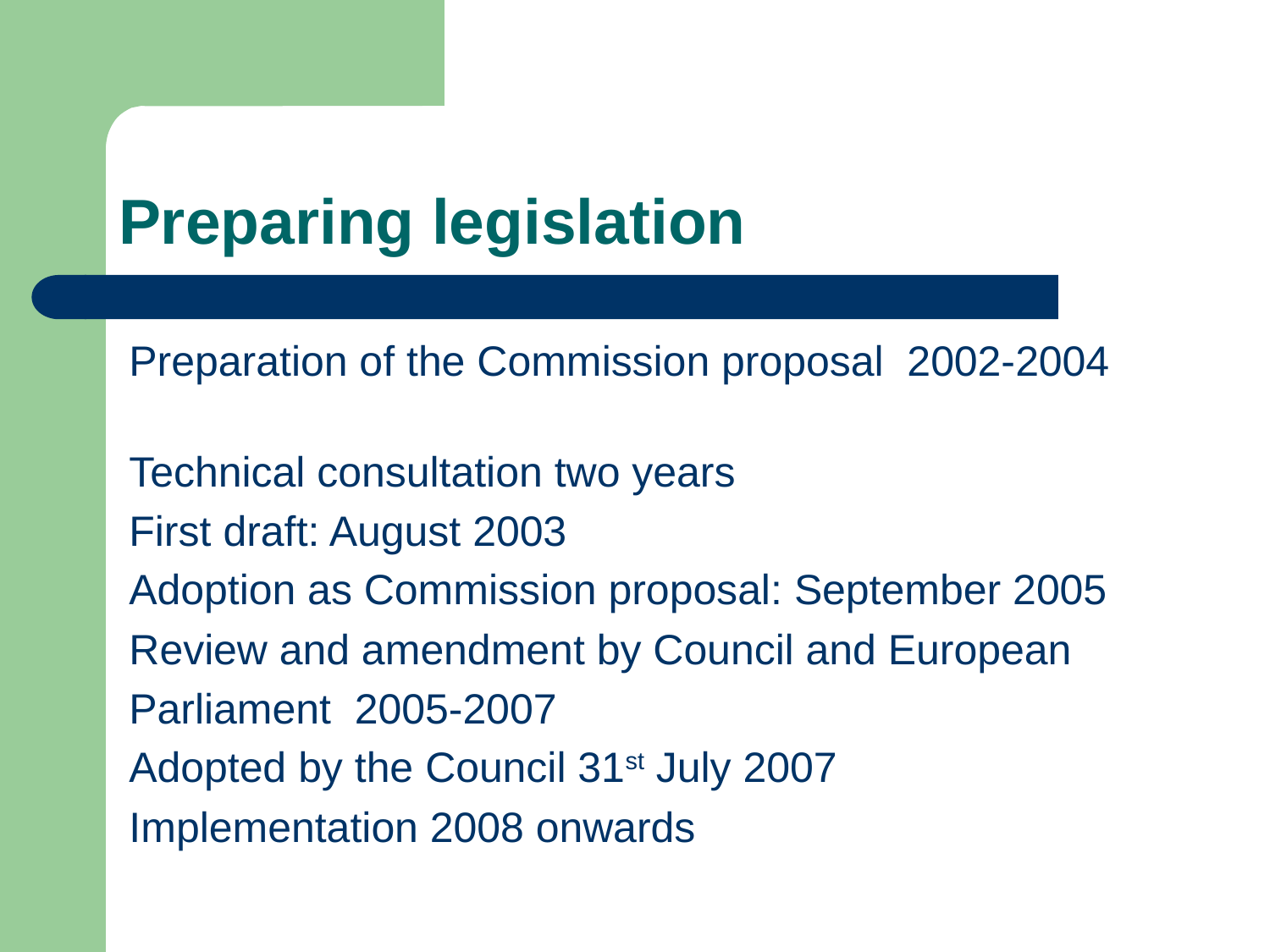

# Preparing legislation
Preparation of the Commission proposal  2002-2004
Technical consultation two years
First draft: August 2003
Adoption as Commission proposal: September 2005
Review and amendment by Council and European
Parliament  2005-2007
Adopted by the Council 31st July 2007
Implementation 2008 onwards